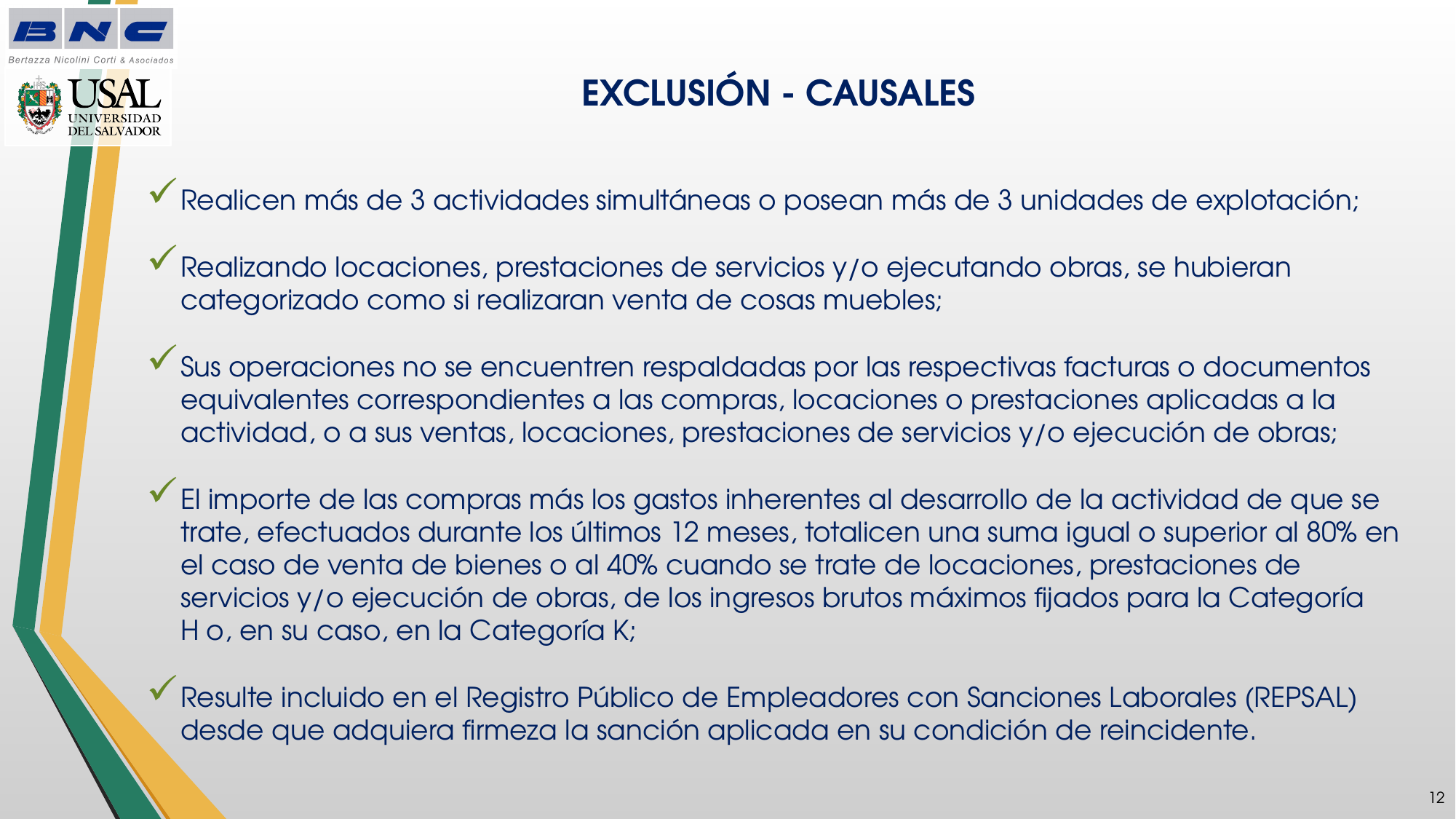

# EXCLUSIÓN - CAUSALES
Realicen más de 3 actividades simultáneas o posean más de 3 unidades de explotación;

Realizando locaciones, prestaciones de servicios y/o ejecutando obras, se hubieran categorizado como si realizaran venta de cosas muebles;

Sus operaciones no se encuentren respaldadas por las respectivas facturas o documentos equivalentes correspondientes a las compras, locaciones o prestaciones aplicadas a la actividad, o a sus ventas, locaciones, prestaciones de servicios y/o ejecución de obras;

El importe de las compras más los gastos inherentes al desarrollo de la actividad de que se trate, efectuados durante los últimos 12 meses, totalicen una suma igual o superior al 80% en el caso de venta de bienes o al 40% cuando se trate de locaciones, prestaciones de servicios y/o ejecución de obras, de los ingresos brutos máximos fijados para la Categoría H o, en su caso, en la Categoría K;

Resulte incluido en el Registro Público de Empleadores con Sanciones Laborales (REPSAL) desde que adquiera firmeza la sanción aplicada en su condición de reincidente.

12